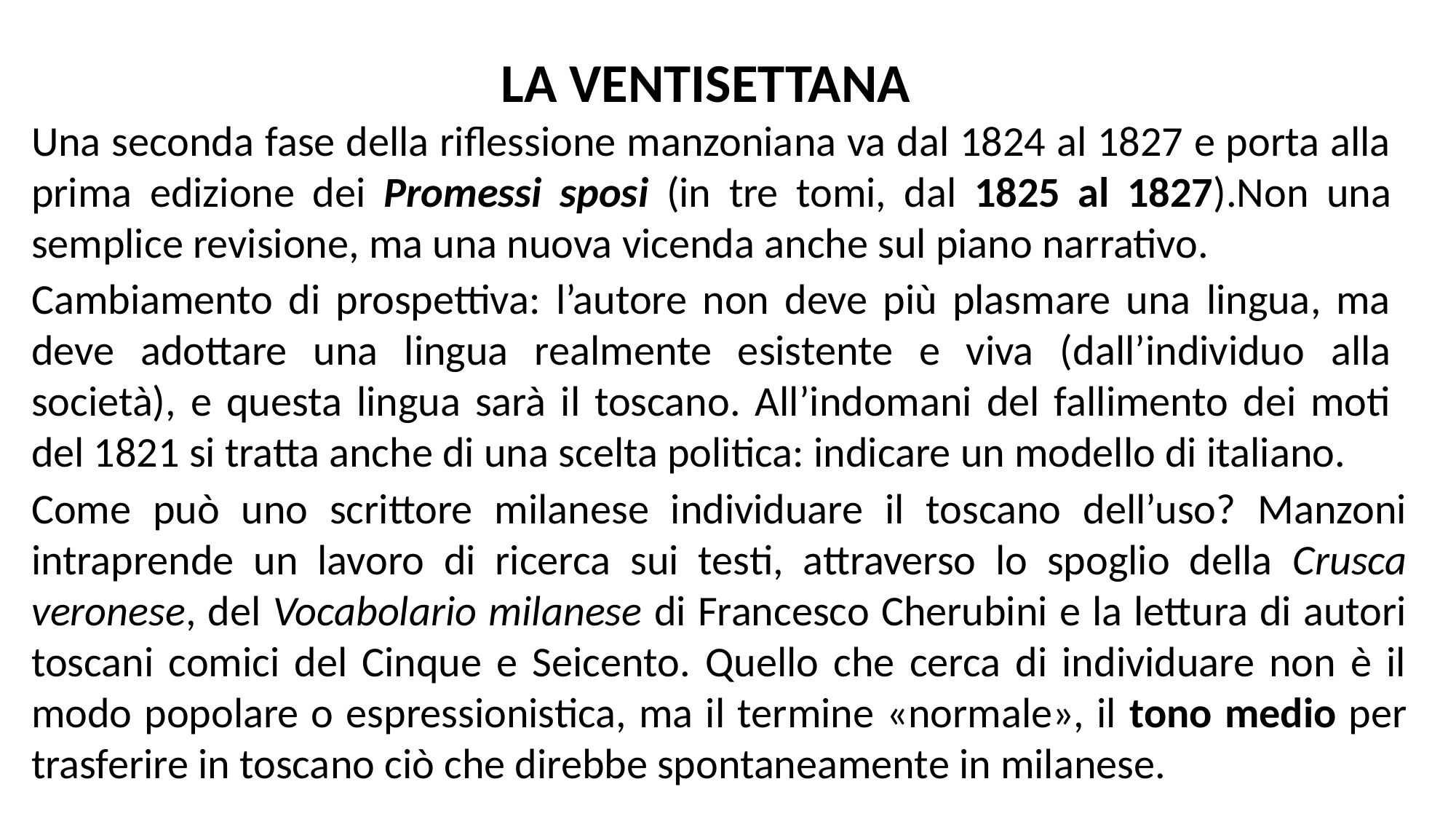

LA VENTISETTANA
Una seconda fase della riflessione manzoniana va dal 1824 al 1827 e porta alla prima edizione dei Promessi sposi (in tre tomi, dal 1825 al 1827).Non una semplice revisione, ma una nuova vicenda anche sul piano narrativo.
Cambiamento di prospettiva: l’autore non deve più plasmare una lingua, ma deve adottare una lingua realmente esistente e viva (dall’individuo alla società), e questa lingua sarà il toscano. All’indomani del fallimento dei moti del 1821 si tratta anche di una scelta politica: indicare un modello di italiano.
Come può uno scrittore milanese individuare il toscano dell’uso? Manzoni intraprende un lavoro di ricerca sui testi, attraverso lo spoglio della Crusca veronese, del Vocabolario milanese di Francesco Cherubini e la lettura di autori toscani comici del Cinque e Seicento. Quello che cerca di individuare non è il modo popolare o espressionistica, ma il termine «normale», il tono medio per trasferire in toscano ciò che direbbe spontaneamente in milanese.